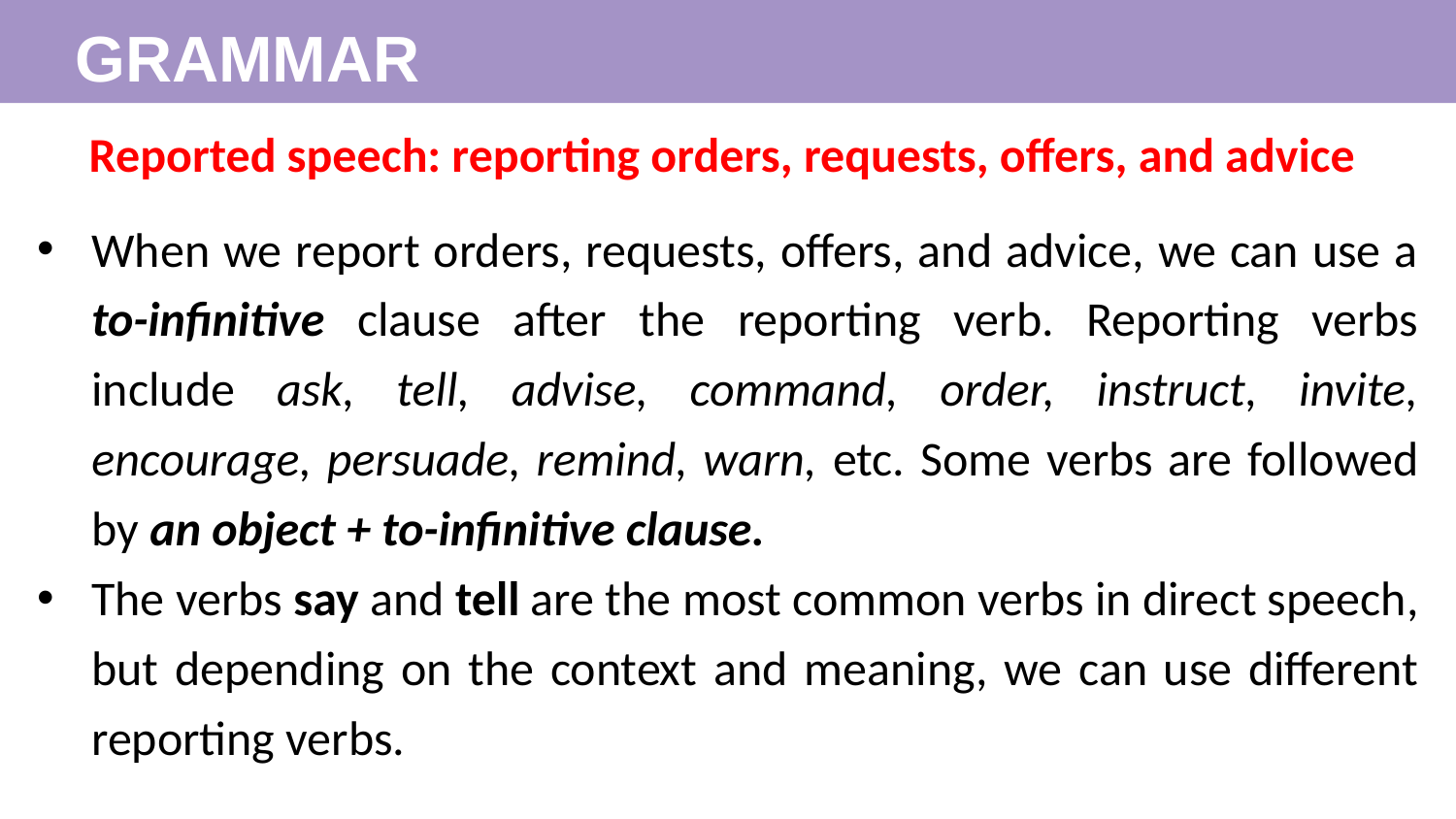

GRAMMAR
Reported speech: reporting orders, requests, offers, and advice
When we report orders, requests, offers, and advice, we can use a to-infinitive clause after the reporting verb. Reporting verbs include ask, tell, advise, command, order, instruct, invite, encourage, persuade, remind, warn, etc. Some verbs are followed by an object + to-infinitive clause.
The verbs say and tell are the most common verbs in direct speech, but depending on the context and meaning, we can use different reporting verbs.